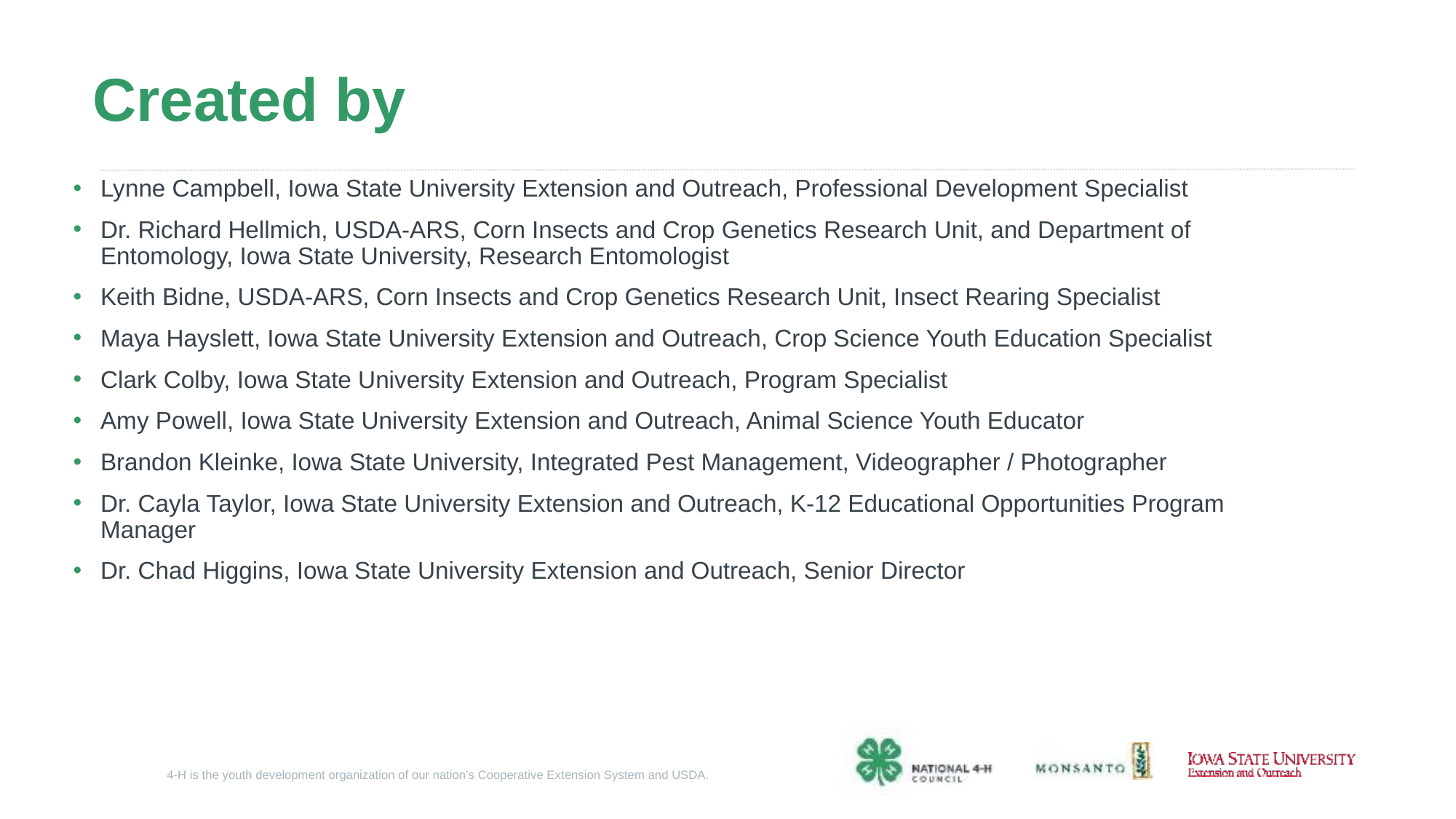

# Created by
Lynne Campbell, Iowa State University Extension and Outreach, Professional Development Specialist
Dr. Richard Hellmich, USDA-ARS, Corn Insects and Crop Genetics Research Unit, and Department of Entomology, Iowa State University, Research Entomologist
Keith Bidne, USDA-ARS, Corn Insects and Crop Genetics Research Unit, Insect Rearing Specialist
Maya Hayslett, Iowa State University Extension and Outreach, Crop Science Youth Education Specialist
Clark Colby, Iowa State University Extension and Outreach, Program Specialist
Amy Powell, Iowa State University Extension and Outreach, Animal Science Youth Educator
Brandon Kleinke, Iowa State University, Integrated Pest Management, Videographer / Photographer
Dr. Cayla Taylor, Iowa State University Extension and Outreach, K-12 Educational Opportunities Program Manager
Dr. Chad Higgins, Iowa State University Extension and Outreach, Senior Director